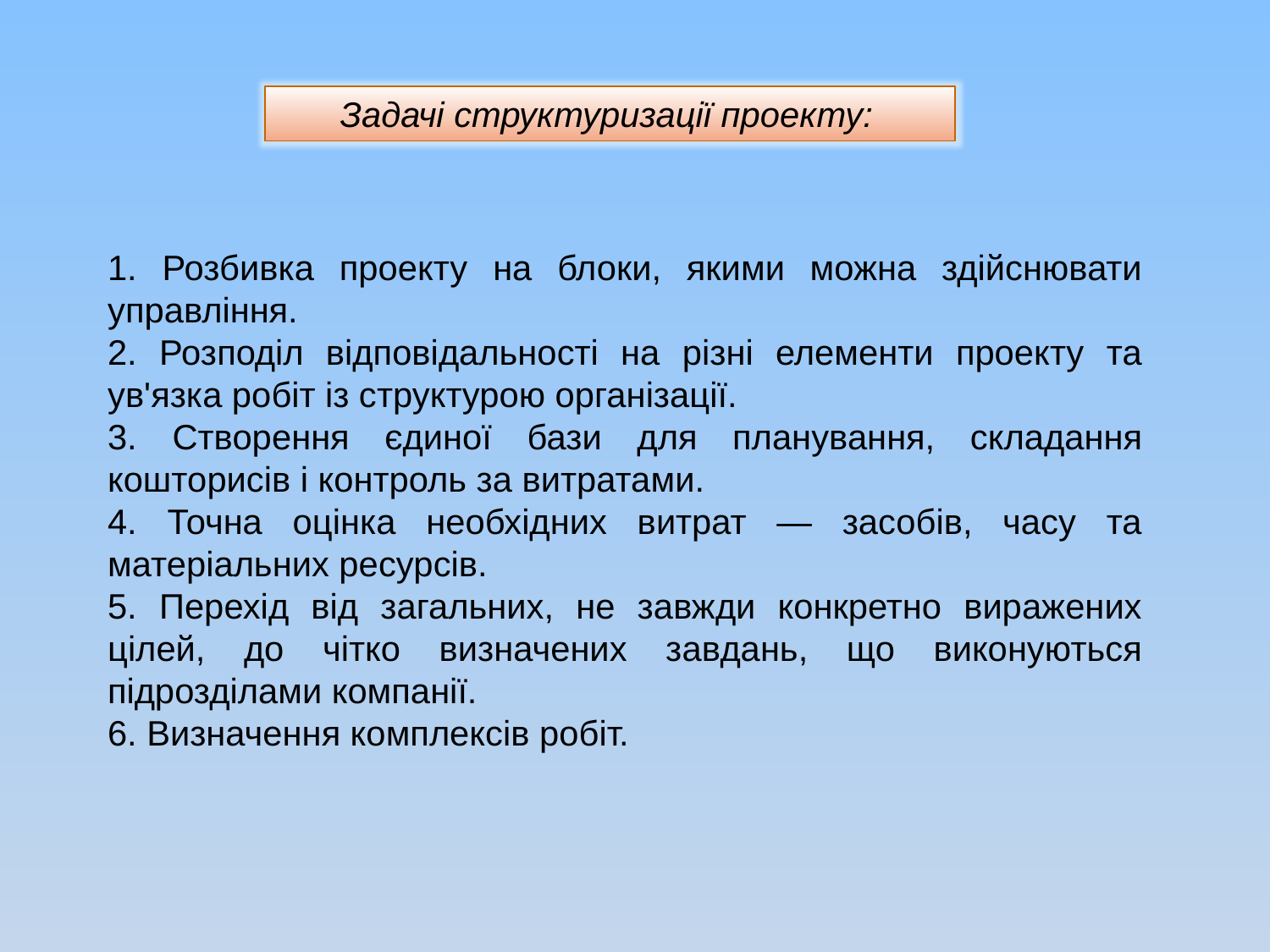

Задачі структуризації проекту:
1. Розбивка проекту на блоки, якими можна здійснювати управління.
2. Розподіл відповідальності на різні елементи проекту та ув'язка робіт із структурою організації.
3. Створення єдиної бази для планування, складання кошторисів і контроль за витратами.
4. Точна оцінка необхідних витрат — засобів, часу та матеріальних ресурсів.
5. Перехід від загальних, не завжди конкретно виражених цілей, до чітко визначених завдань, що виконуються підрозділами компанії.
6. Визначення комплексів робіт.